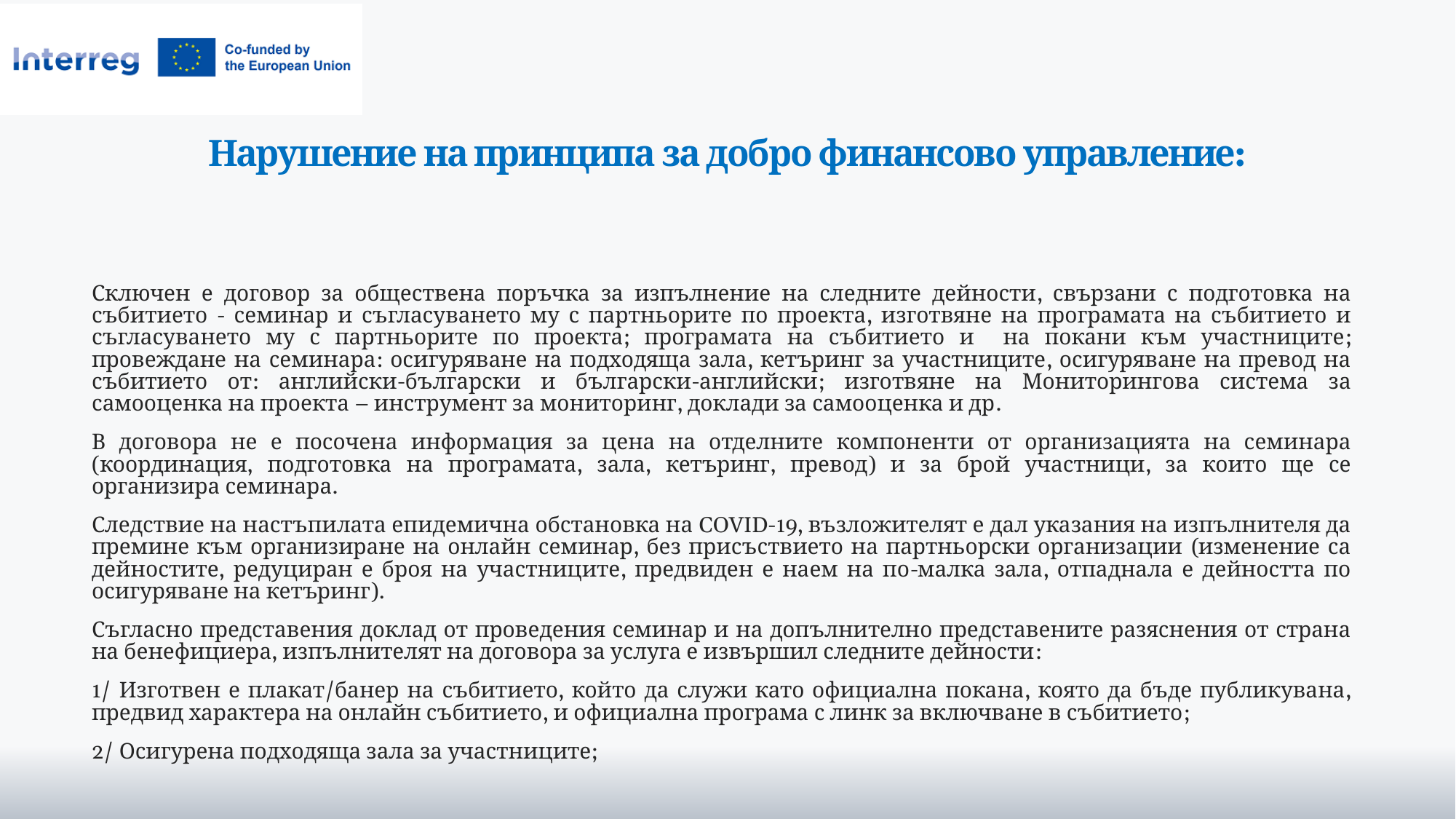

# Нарушение на принципа за добро финансово управление:
Сключен е договор за обществена поръчка за изпълнение на следните дейности, свързани с подготовка на събитието - семинар и съгласуването му с партньорите по проекта, изготвяне на програмата на събитието и съгласуването му с партньорите по проекта; програмата на събитието и  на покани към участниците; провеждане на семинара: осигуряване на подходяща зала, кетъринг за участниците, осигуряване на превод на събитието от: английски-български и български-английски; изготвяне на Мониторингова система за самооценка на проекта – инструмент за мониторинг, доклади за самооценка и др.
В договора не е посочена информация за цена на отделните компоненти от организацията на семинара (координация, подготовка на програмата, зала, кетъринг, превод) и за брой участници, за които ще се организира семинара.
Следствие на настъпилата епидемична обстановка на COVID-19, възложителят е дал указания на изпълнителя да премине към организиране на онлайн семинар, без присъствието на партньорски организации (изменение са дейностите, редуциран е броя на участниците, предвиден е наем на по-малка зала, отпаднала е дейността по осигуряване на кетъринг).
Съгласно представения доклад от проведения семинар и на допълнително представените разяснения от страна на бенефициера, изпълнителят на договора за услуга е извършил следните дейности:
1/ Изготвен е плакат/банер на събитието, който да служи като официална покана, която да бъде публикувана, предвид характера на онлайн събитието, и официална програма с линк за включване в събитието;
2/ Осигурена подходяща зала за участниците;